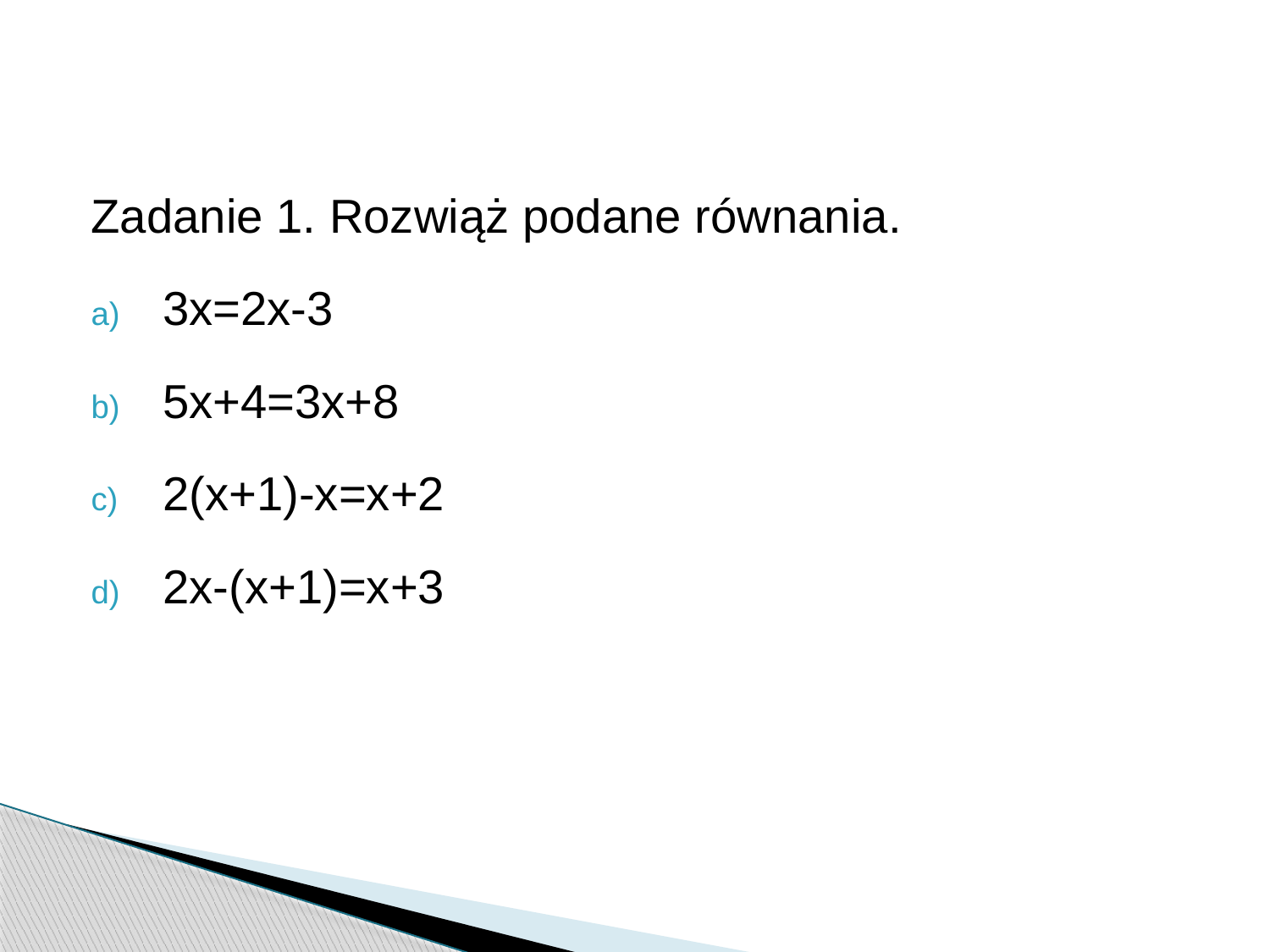

Zadanie 1. Rozwiąż podane równania.
3x=2x-3
5x+4=3x+8
2(x+1)-x=x+2
2x-(x+1)=x+3